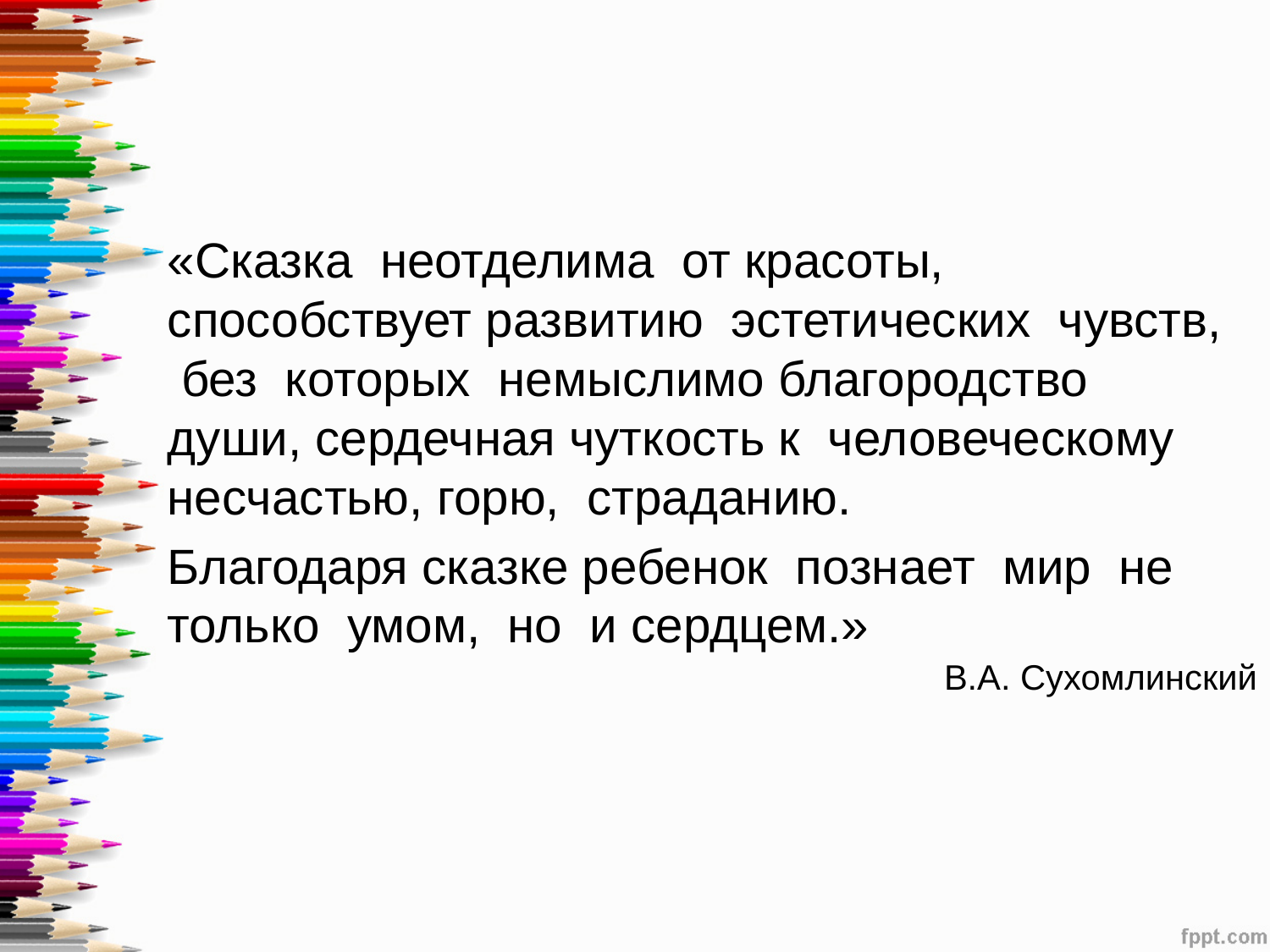

«Сказка  неотделима  от красоты, способствует развитию  эстетических  чувств,  без  которых  немыслимо благородство  души, сердечная чуткость к  человеческому  несчастью, горю,  страданию.
Благодаря сказке ребенок  познает  мир  не  только  умом,  но  и сердцем.»
# В.А. Сухомлинский